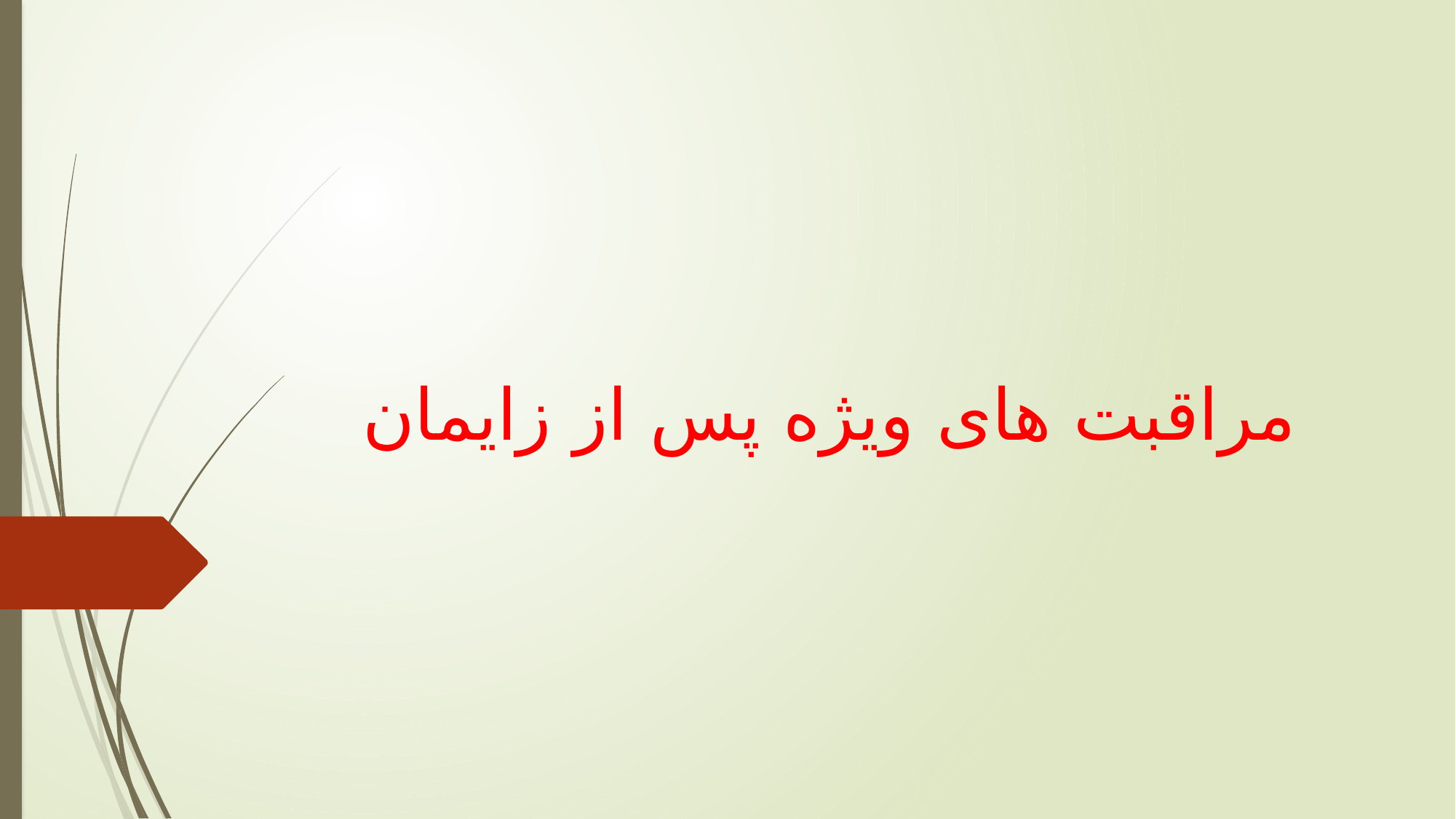

# مراقبت های ویژه پس از زایمان